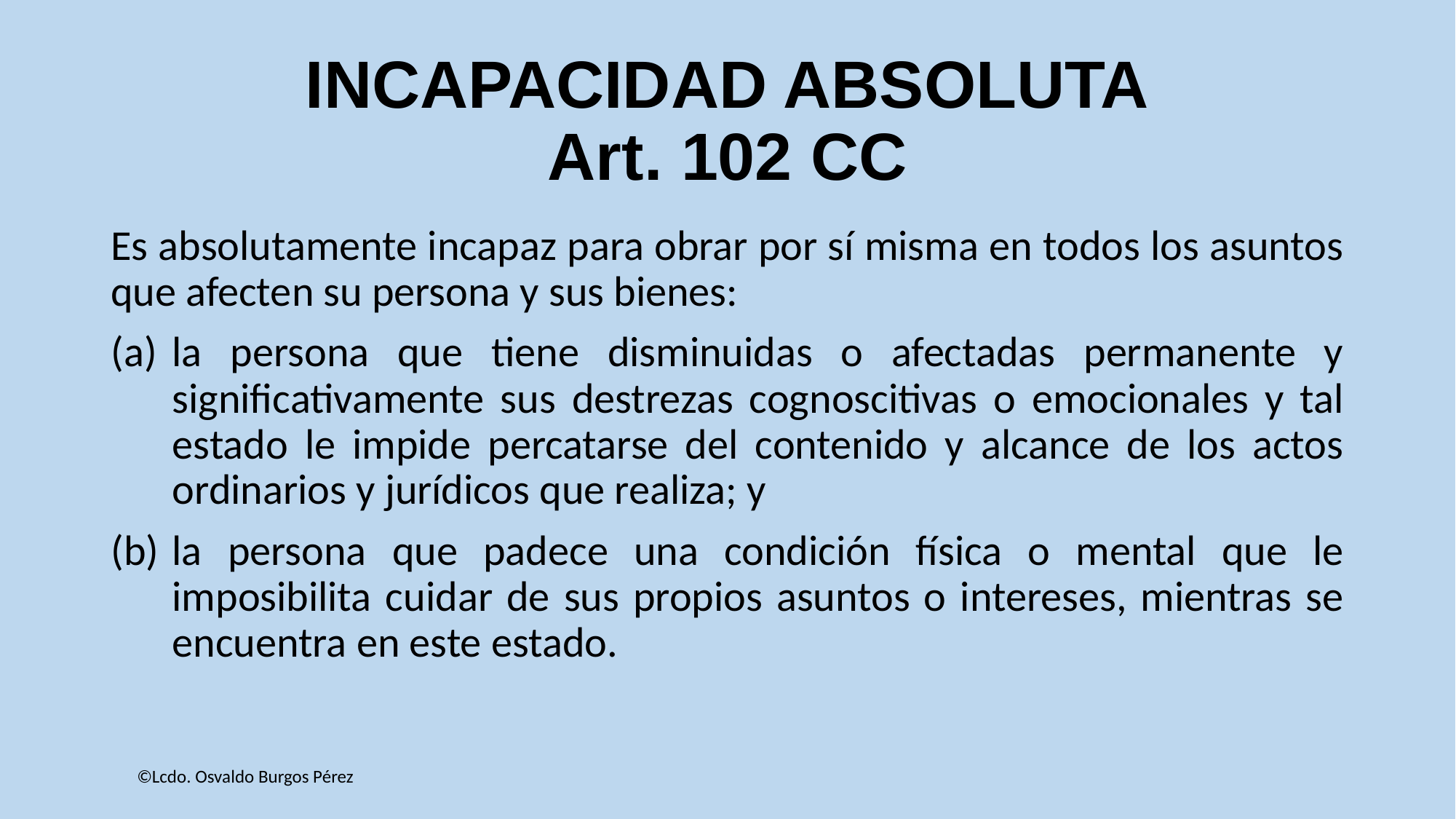

# INCAPACIDAD ABSOLUTA Art. 102 CC
Es absolutamente incapaz para obrar por sí misma en todos los asuntos que afecten su persona y sus bienes:
la persona que tiene disminuidas o afectadas permanente y significativamente sus destrezas cognoscitivas o emocionales y tal estado le impide percatarse del contenido y alcance de los actos ordinarios y jurídicos que realiza; y
la persona que padece una condición física o mental que le imposibilita cuidar de sus propios asuntos o intereses, mientras se encuentra en este estado.
©Lcdo. Osvaldo Burgos Pérez